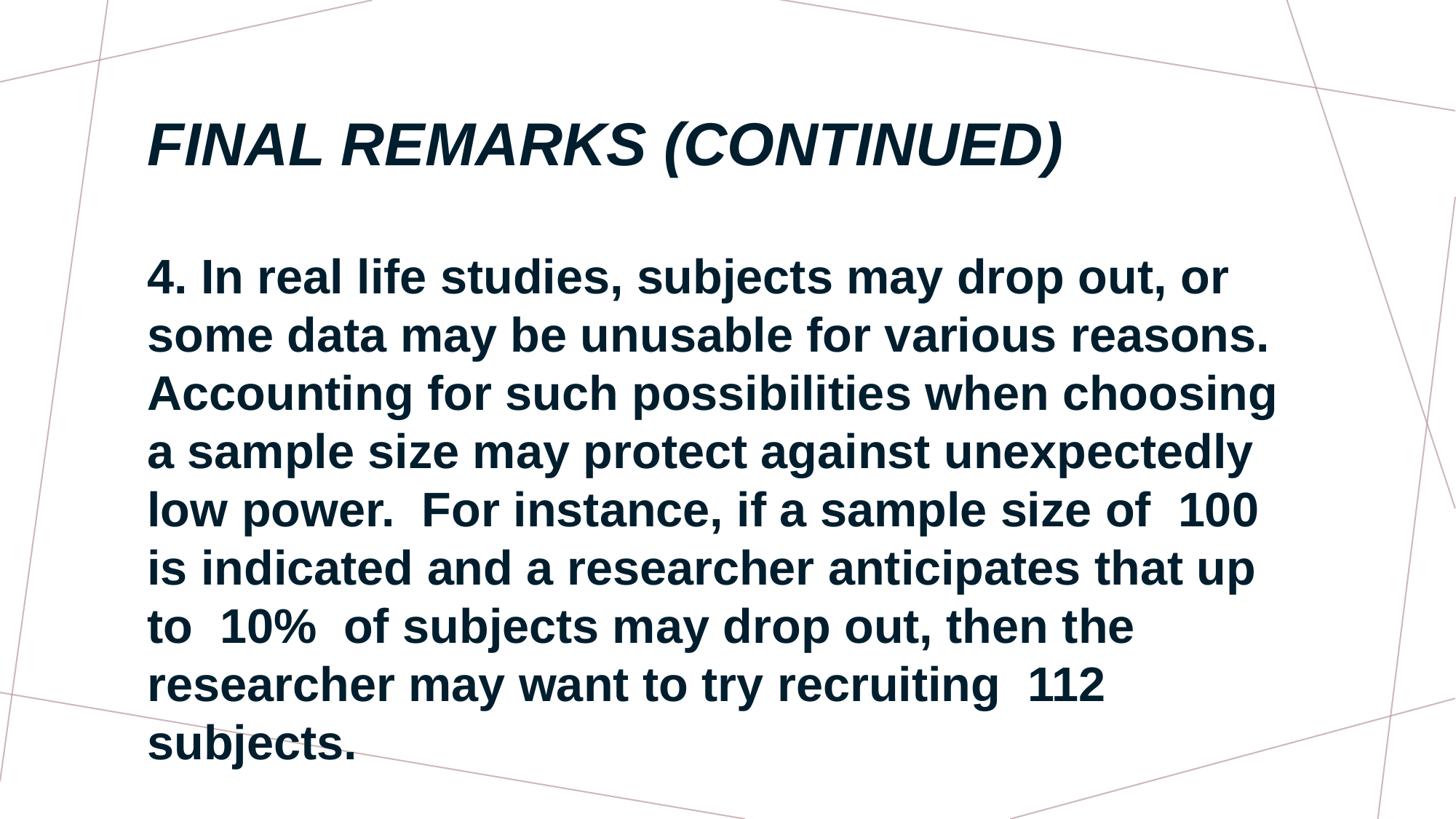

# FINAL REMARKS (CONTINUED)
4. In real life studies, subjects may drop out, or some data may be unusable for various reasons.  Accounting for such possibilities when choosing a sample size may protect against unexpectedly low power.  For instance, if a sample size of  100  is indicated and a researcher anticipates that up to  10%  of subjects may drop out, then the researcher may want to try recruiting  112  subjects.